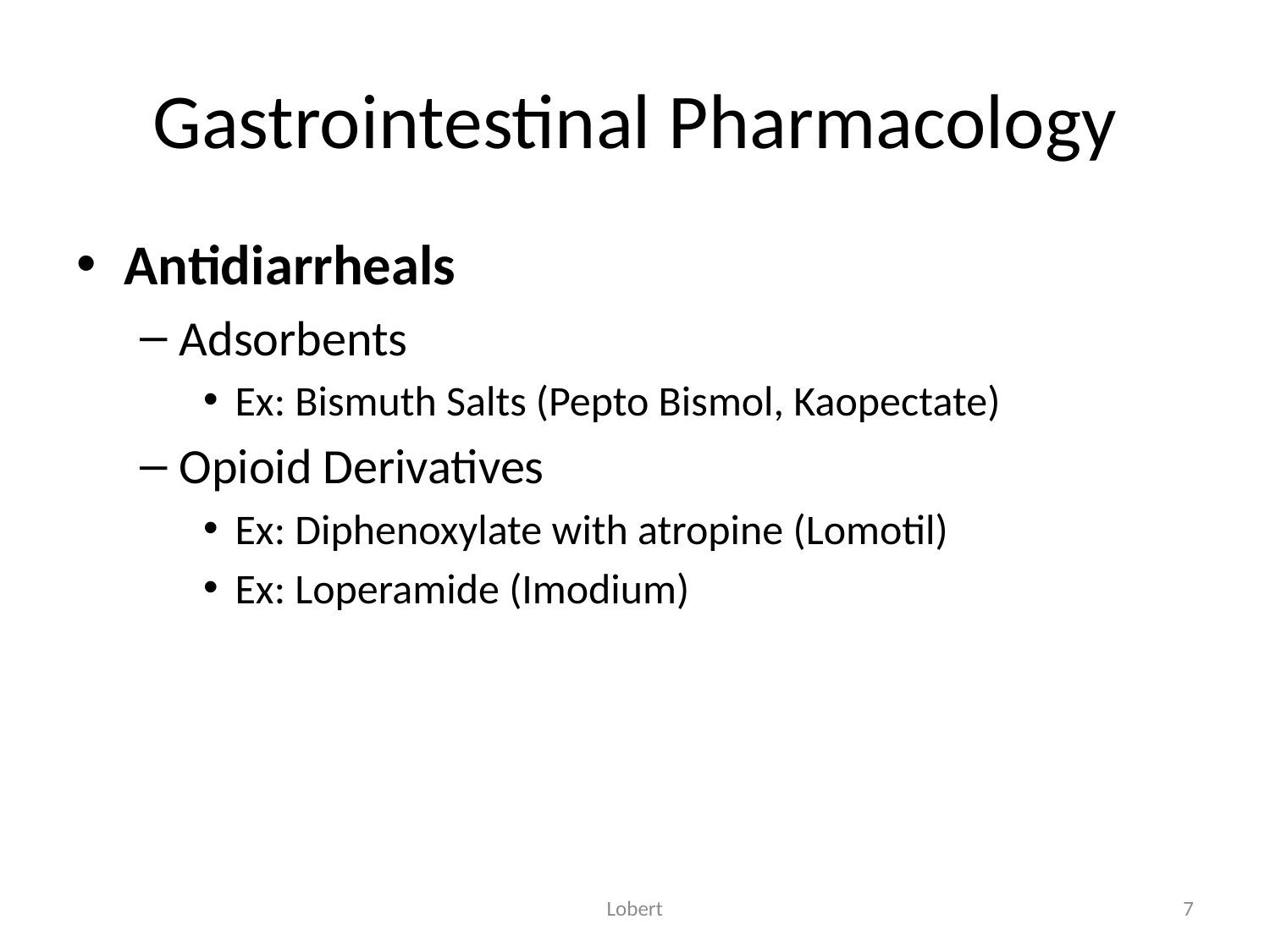

# Gastrointestinal Pharmacology
Antidiarrheals
Adsorbents
Ex: Bismuth Salts (Pepto Bismol, Kaopectate)
Opioid Derivatives
Ex: Diphenoxylate with atropine (Lomotil)
Ex: Loperamide (Imodium)
Lobert
7